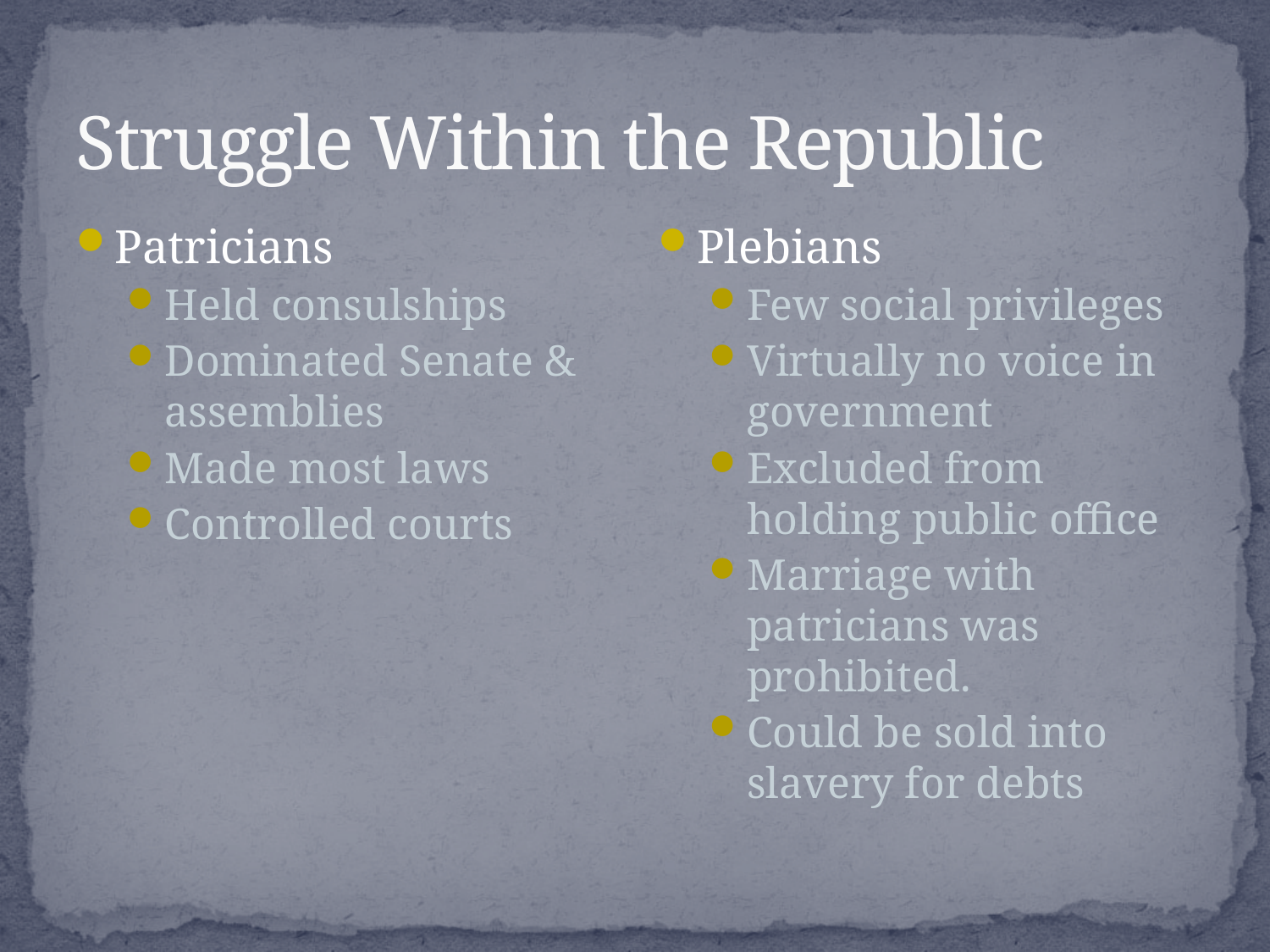

# Struggle Within the Republic
Patricians
Held consulships
Dominated Senate & assemblies
Made most laws
Controlled courts
Plebians
Few social privileges
Virtually no voice in government
Excluded from holding public office
Marriage with patricians was prohibited.
Could be sold into slavery for debts